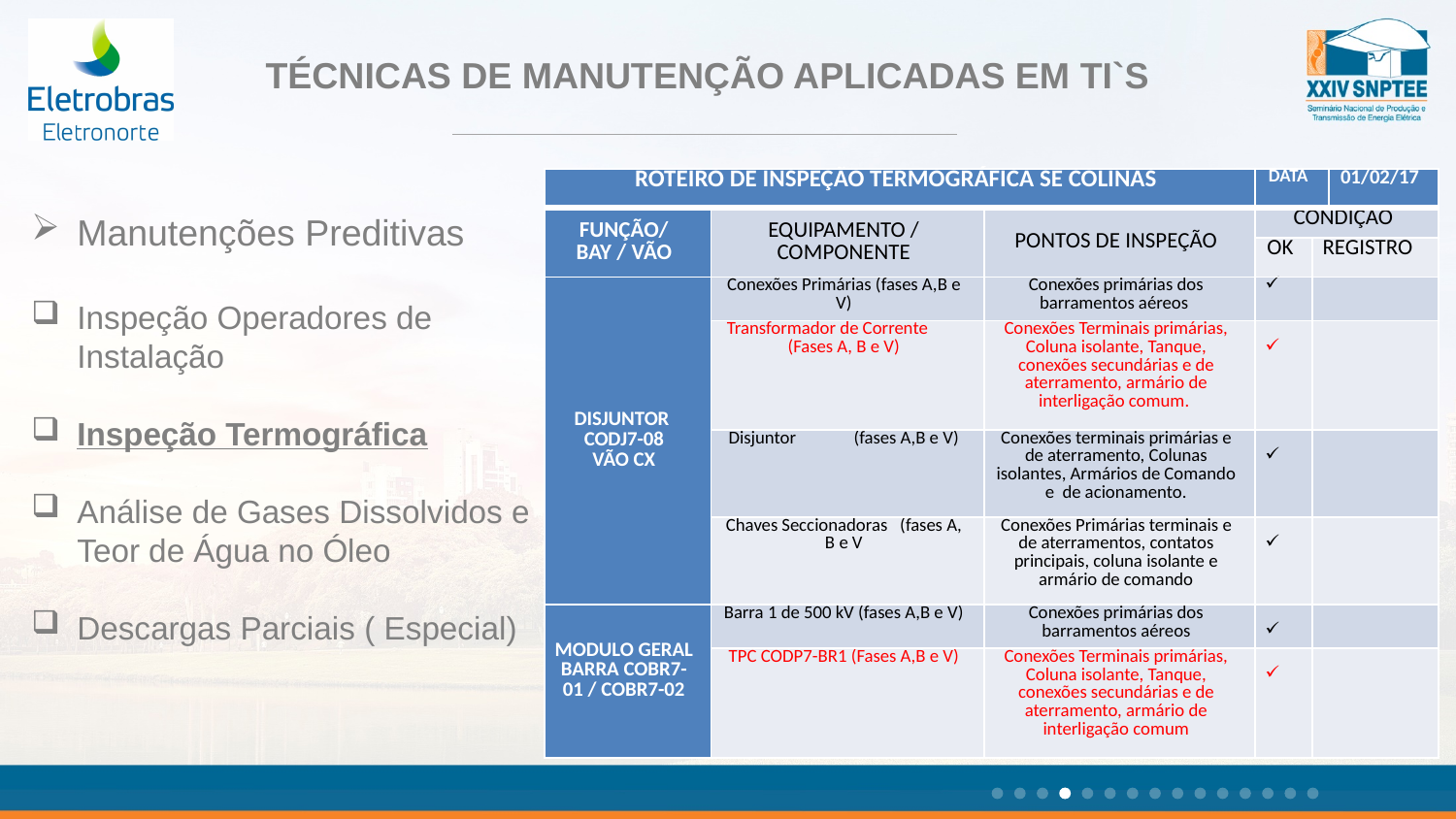

TÉCNICAS DE MANUTENÇÃO APLICADAS EM TI`S
| ROTEIRO DE INSPEÇÃO TERMOGRÁFICA SE COLINAS |  |  | DATA |  | 01/02/17 |
| --- | --- | --- | --- | --- | --- |
| FUNÇÃO/ BAY / VÃO | EQUIPAMENTO / COMPONENTE | PONTOS DE INSPEÇÃO | CONDIÇÃO |  |  |
|  |  |  | OK | REGISTRO |  |
| DISJUNTOR CODJ7-08 VÃO CX | Conexões Primárias (fases A,B e V) | Conexões primárias dos barramentos aéreos |  |  |  |
|  | Transformador de Corrente (Fases A, B e V) | Conexões Terminais primárias, Coluna isolante, Tanque, conexões secundárias e de aterramento, armário de interligação comum. |  |  |  |
|  | Disjuntor (fases A,B e V) | Conexões terminais primárias e de aterramento, Colunas isolantes, Armários de Comando e de acionamento. |  |  |  |
|  | Chaves Seccionadoras (fases A, B e V | Conexões Primárias terminais e de aterramentos, contatos principais, coluna isolante e armário de comando |  |  |  |
| MODULO GERAL BARRA COBR7-01 / COBR7-02 | Barra 1 de 500 kV (fases A,B e V) | Conexões primárias dos barramentos aéreos |  |  |  |
|  | TPC CODP7-BR1 (Fases A,B e V) | Conexões Terminais primárias, Coluna isolante, Tanque, conexões secundárias e de aterramento, armário de interligação comum |  |  |  |
Manutenções Preditivas

Inspeção Operadores de Instalação

Inspeção Termográfica

Análise de Gases Dissolvidos e Teor de Água no Óleo

Descargas Parciais ( Especial)